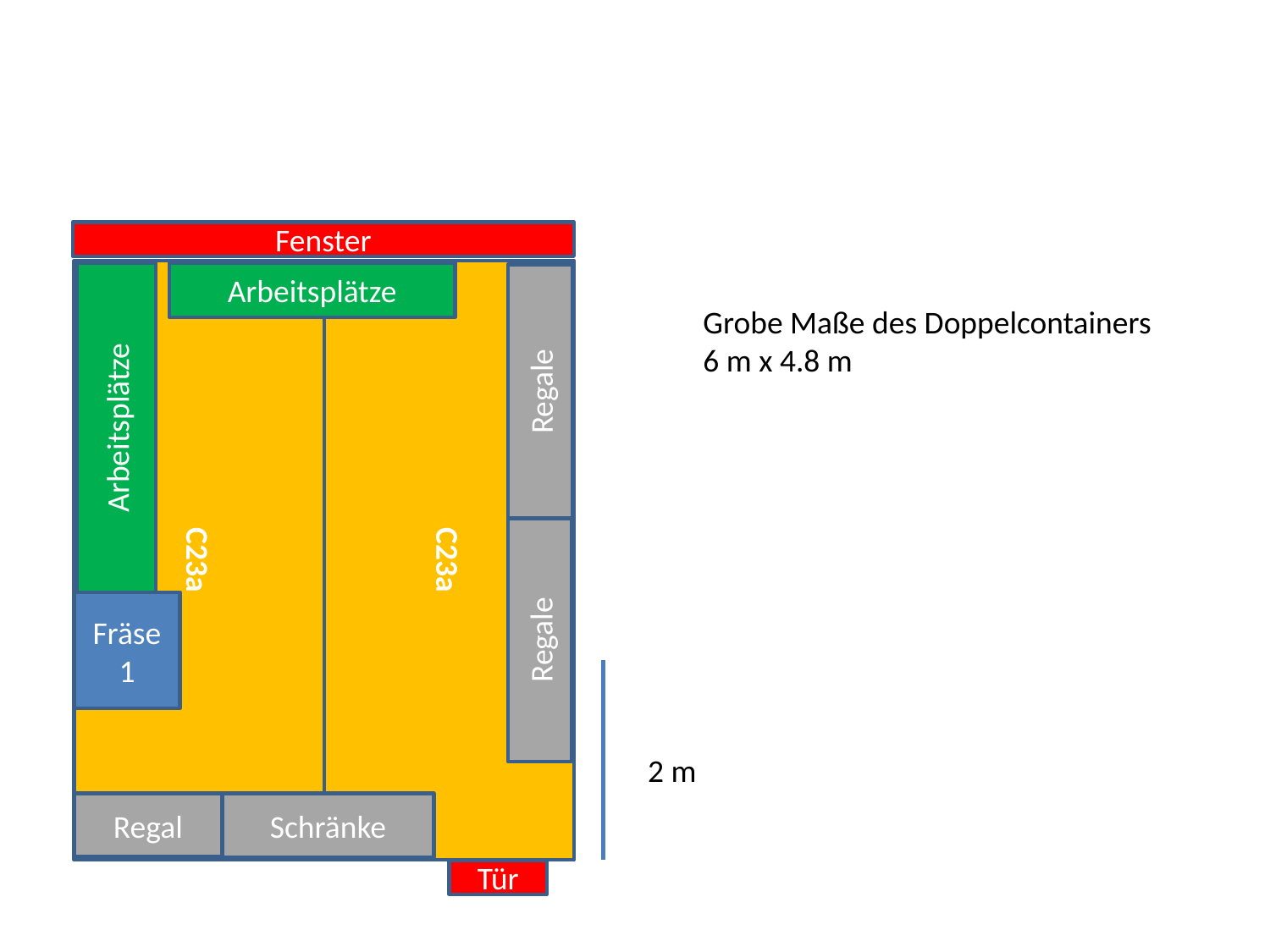

Fenster
Arbeitsplätze
Grobe Maße des Doppelcontainers
6 m x 4.8 m
Regale
Arbeitsplätze
C23a
C23a
Fräse
1
Regale
2 m
Regal
Schränke
Tür